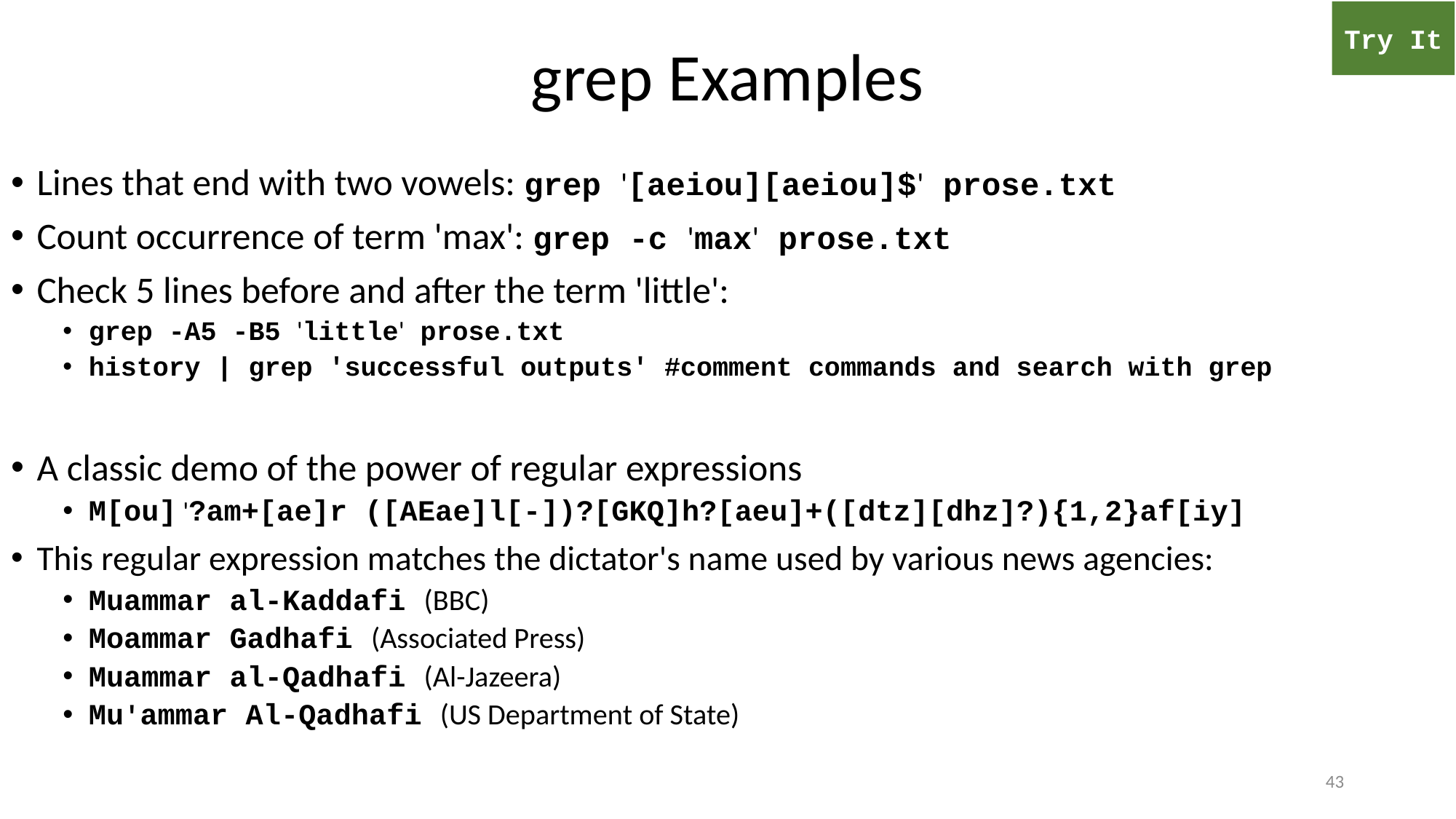

# grep Examples
Try It
Lines that end with two vowels: grep '[aeiou][aeiou]$' prose.txt
Count occurrence of term 'max': grep -c 'max' prose.txt
Check 5 lines before and after the term 'little':
grep -A5 -B5 'little' prose.txt
history | grep 'successful outputs' #comment commands and search with grep

A classic demo of the power of regular expressions
M[ou] '?am+[ae]r ([AEae]l[-])?[GKQ]h?[aeu]+([dtz][dhz]?){1,2}af[iy]
This regular expression matches the dictator's name used by various news agencies:
Muammar al-Kaddafi (BBC)
Moammar Gadhafi (Associated Press)
Muammar al-Qadhafi (Al-Jazeera)
Mu'ammar Al-Qadhafi (US Department of State)
43